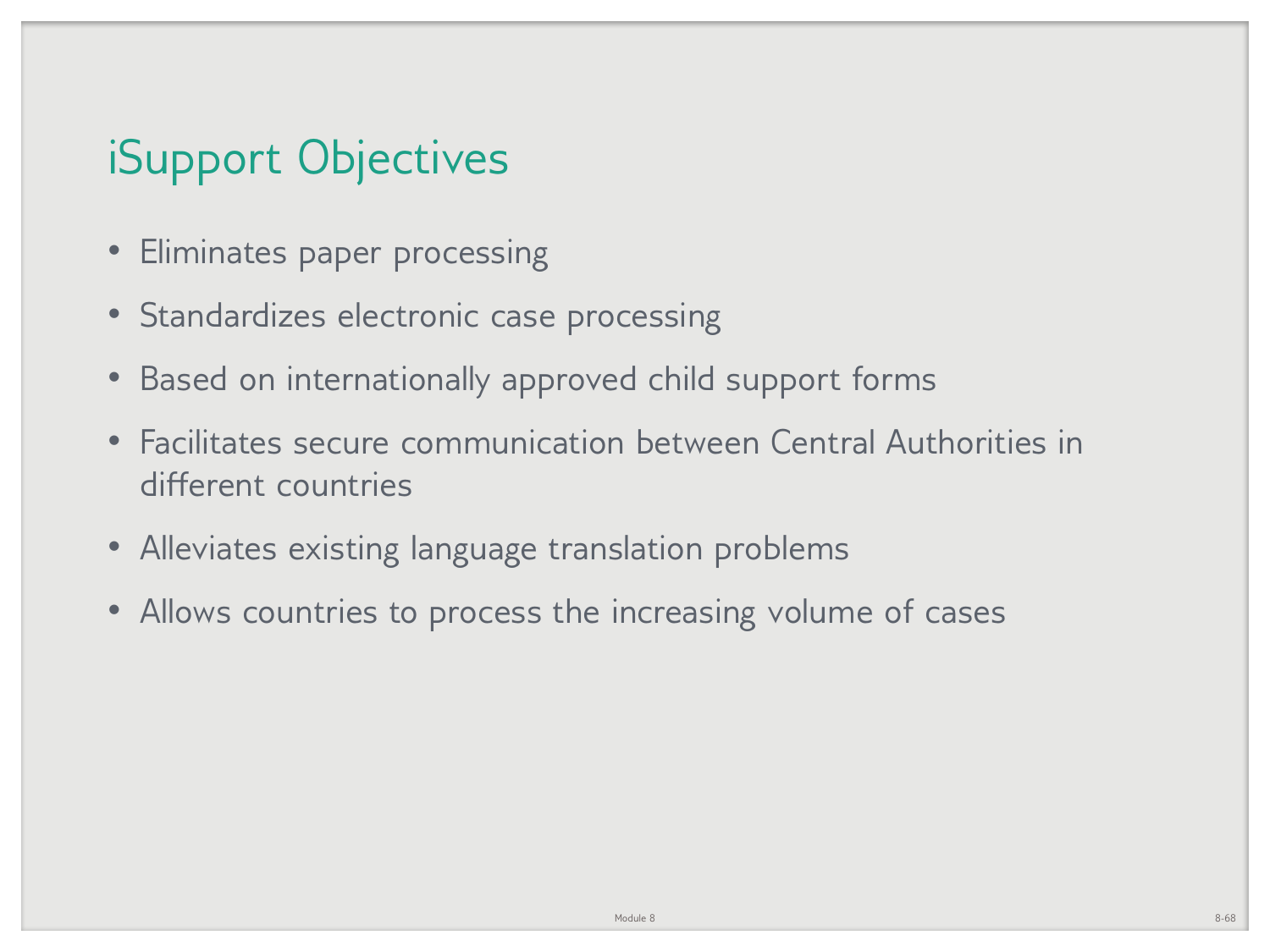

# iSupport Objectives
Eliminates paper processing
Standardizes electronic case processing
Based on internationally approved child support forms
Facilitates secure communication between Central Authorities in different countries
Alleviates existing language translation problems
Allows countries to process the increasing volume of cases

Module 8
8-68